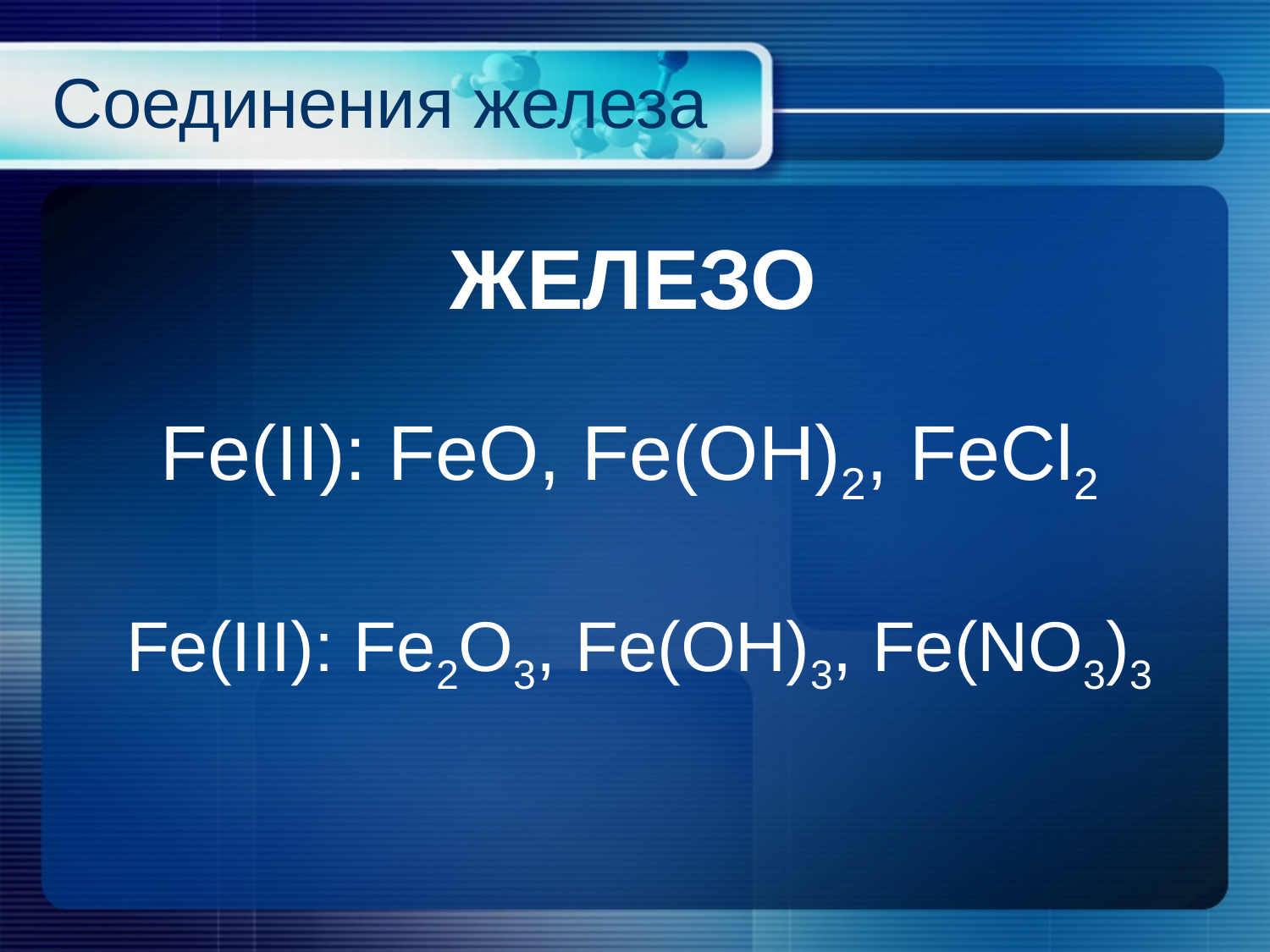

# Соединения железа
ЖЕЛЕЗО
Fe(II): FeO, Fe(OH)2, FeCl2
Fe(III): Fe2O3, Fe(OH)3, Fe(NO3)3